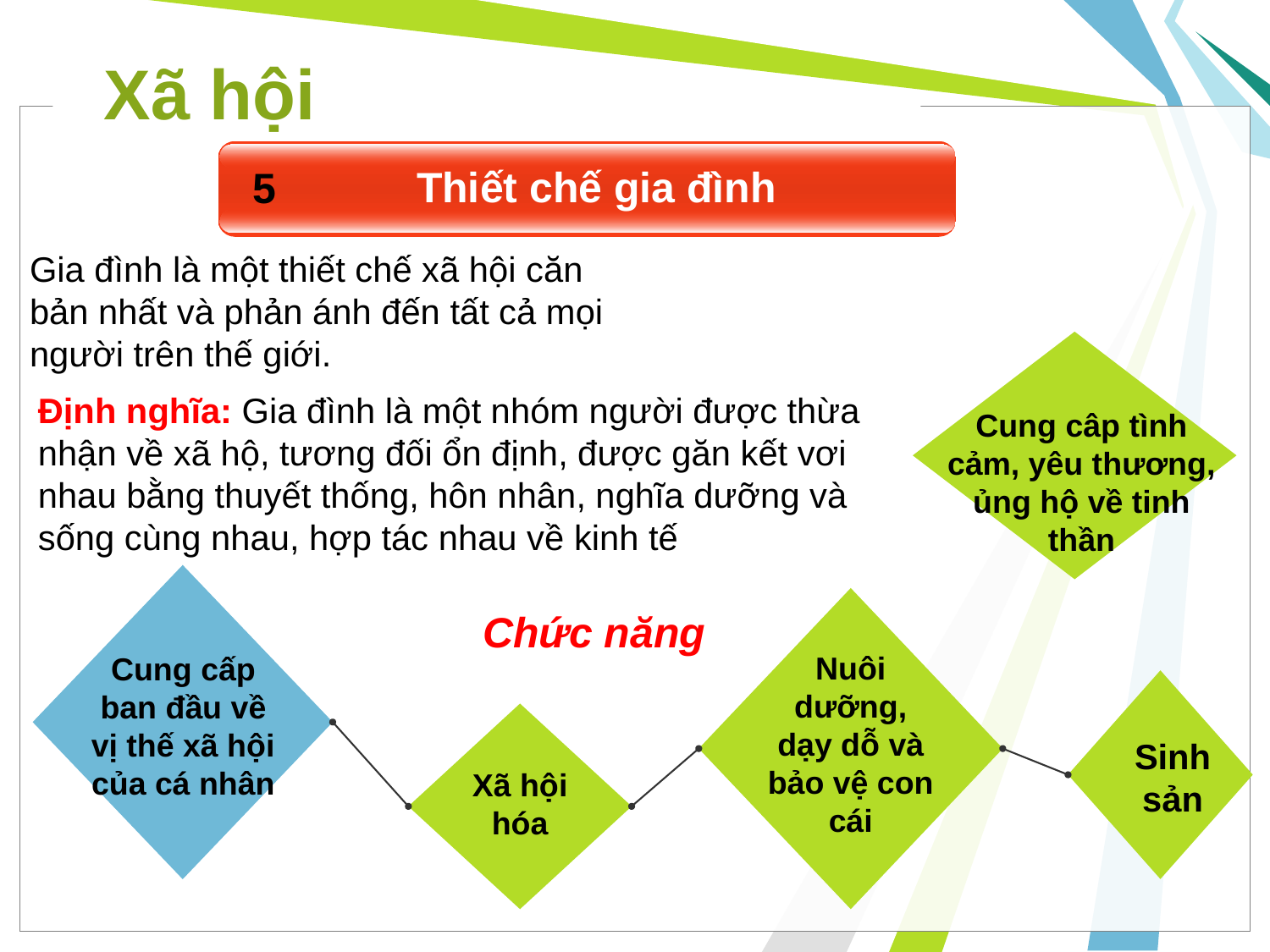

Xã hội

Thiết chế gia đình
5
Gia đình là một thiết chế xã hội căn bản nhất và phản ánh đến tất cả mọi người trên thế giới.

Định nghĩa: Gia đình là một nhóm người được thừa nhận về xã hộ, tương đối ổn định, được găn kết vơi nhau bằng thuyết thống, hôn nhân, nghĩa dưỡng và sống cùng nhau, hợp tác nhau về kinh tế
Cung câp tình cảm, yêu thương, ủng hộ về tinh thần

Chức năng
Nuôi dưỡng, dạy dỗ và bảo vệ con cái
Cung cấp ban đầu về vị thế xã hội của cá nhân

Sinh sản
Xã hội hóa